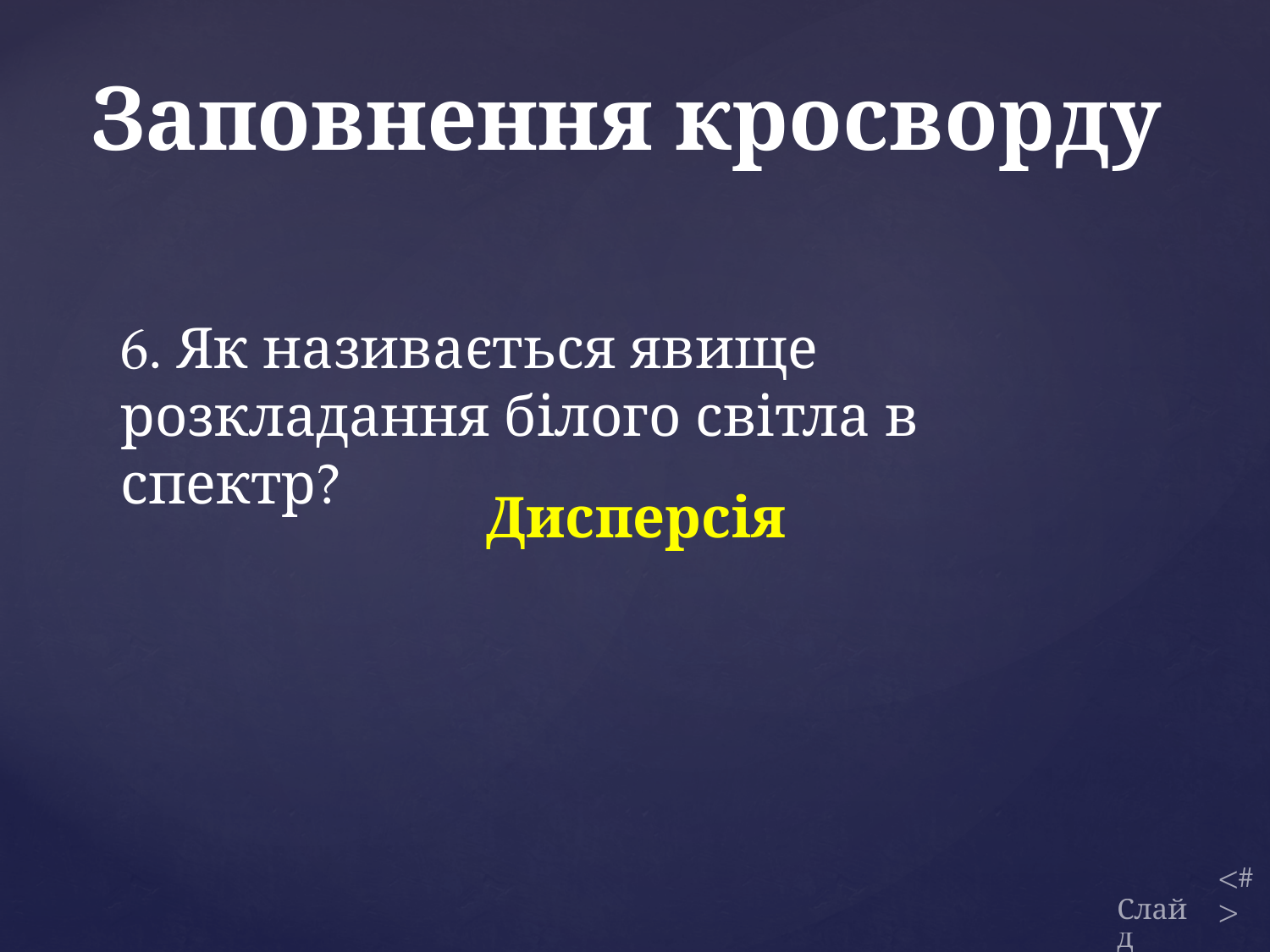

Заповнення кросворду
6. Як називається явище розкладання білого світла в спектр?
Дисперсія
Слайд
13